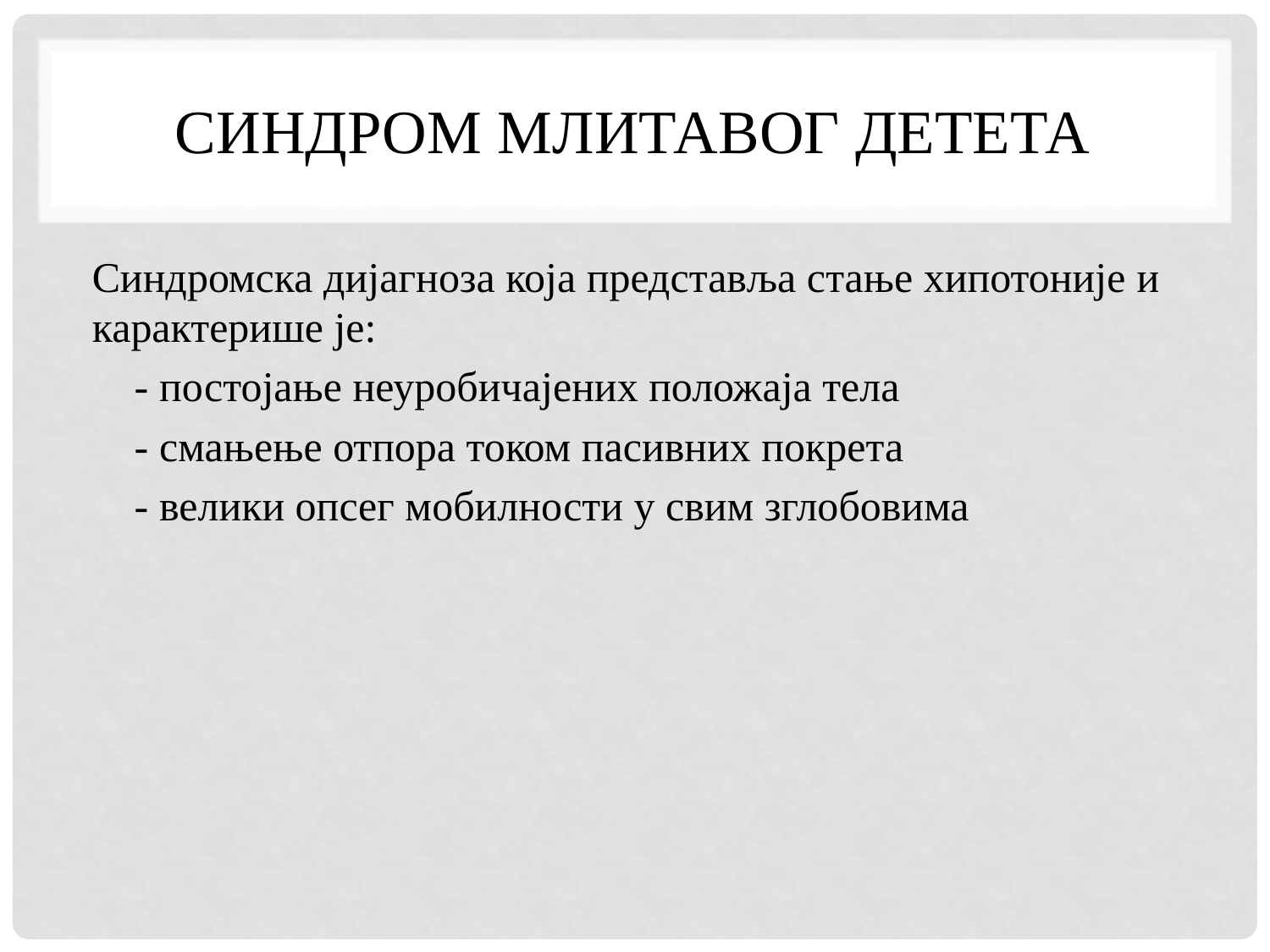

# Синдром млитавог детета
Синдромска дијагнoза која представља стање хипотоније и карактерише је:
    - постојање неуробичајених положаја тела
    - смањење отпора током пасивних покрета
    - велики опсег мобилности у свим зглобовима